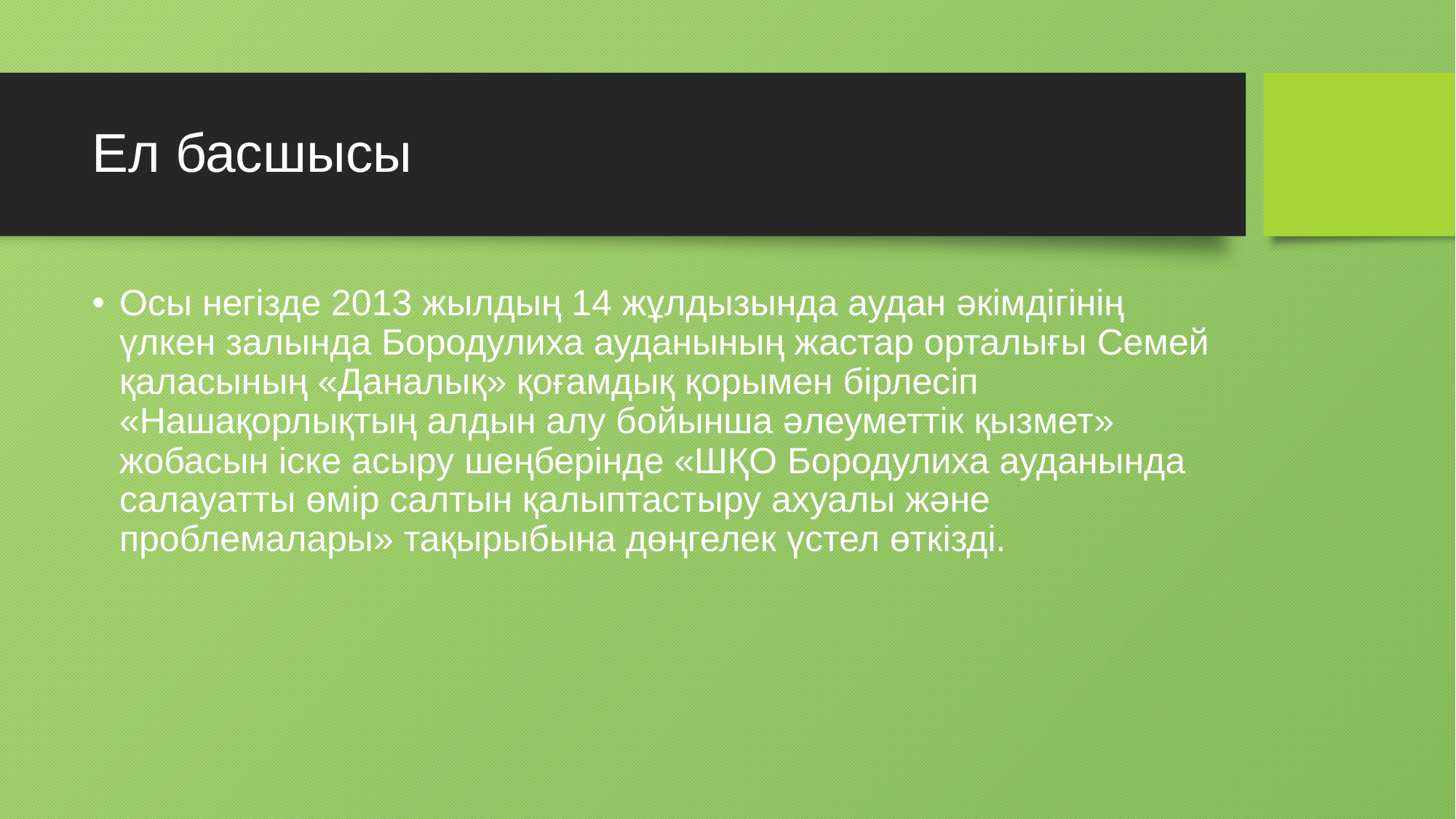

# Ел басшысы
Осы негізде 2013 жылдың 14 жұлдызында аудан әкімдігінің үлкен залында Бородулиха ауданының жастар орталығы Семей қаласының «Даналық» қоғамдық қорымен бірлесіп «Нашақорлықтың алдын алу бойынша әлеуметтік қызмет» жобасын іске асыру шеңберінде «ШҚО Бородулиха ауданында салауатты өмір салтын қалыптастыру ахуалы және проблемалары» тақырыбына дөңгелек үстел өткізді.